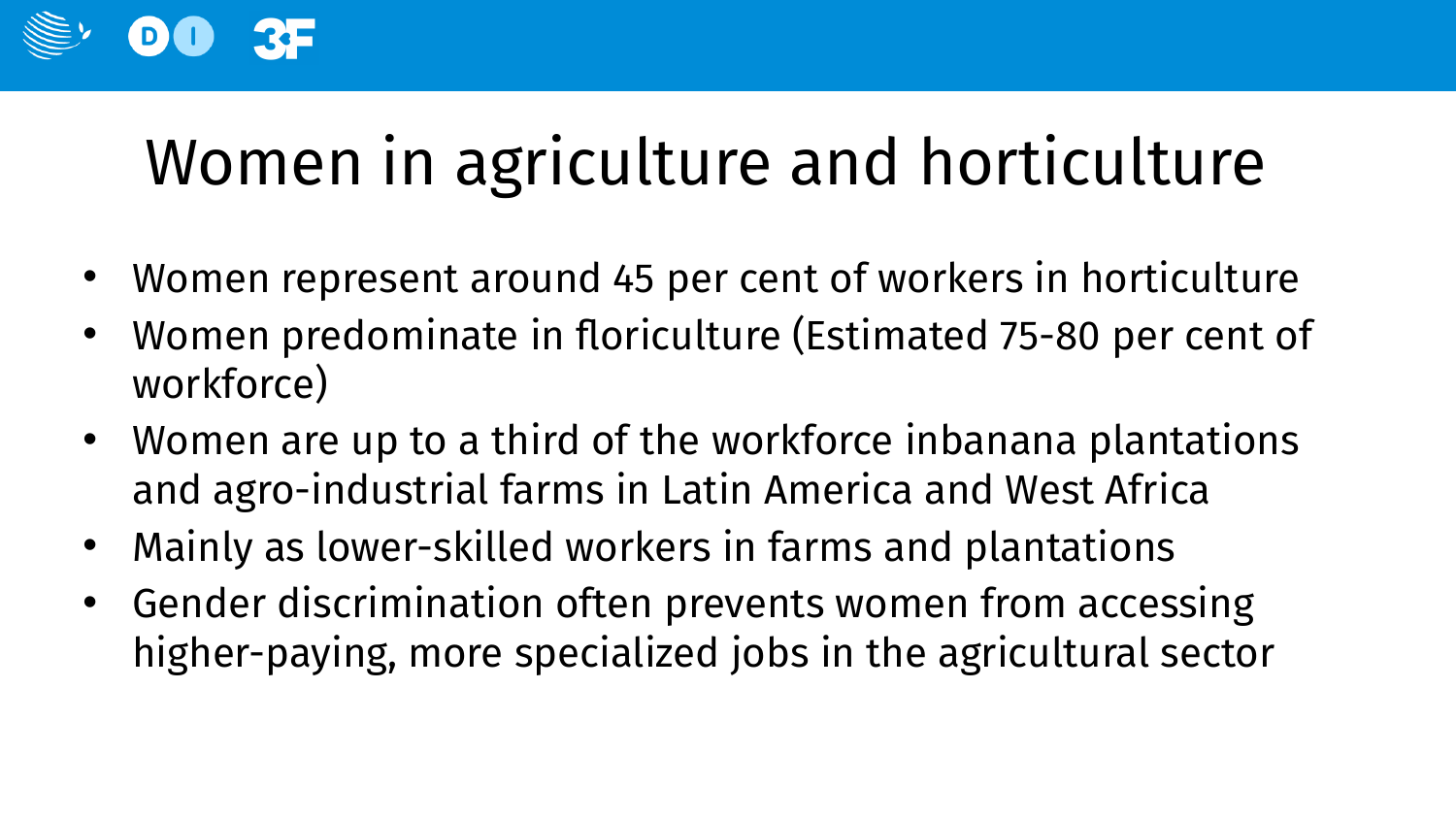

# Women in agriculture and horticulture 
Women represent around 45 per cent of workers in horticulture
Women predominate in floriculture (Estimated 75-80 per cent of workforce)
Women are up to a third of the workforce inbanana plantations and agro-industrial farms in Latin America and West Africa
Mainly as lower-skilled workers in farms and plantations
Gender discrimination often prevents women from accessing higher-paying, more specialized jobs in the agricultural sector